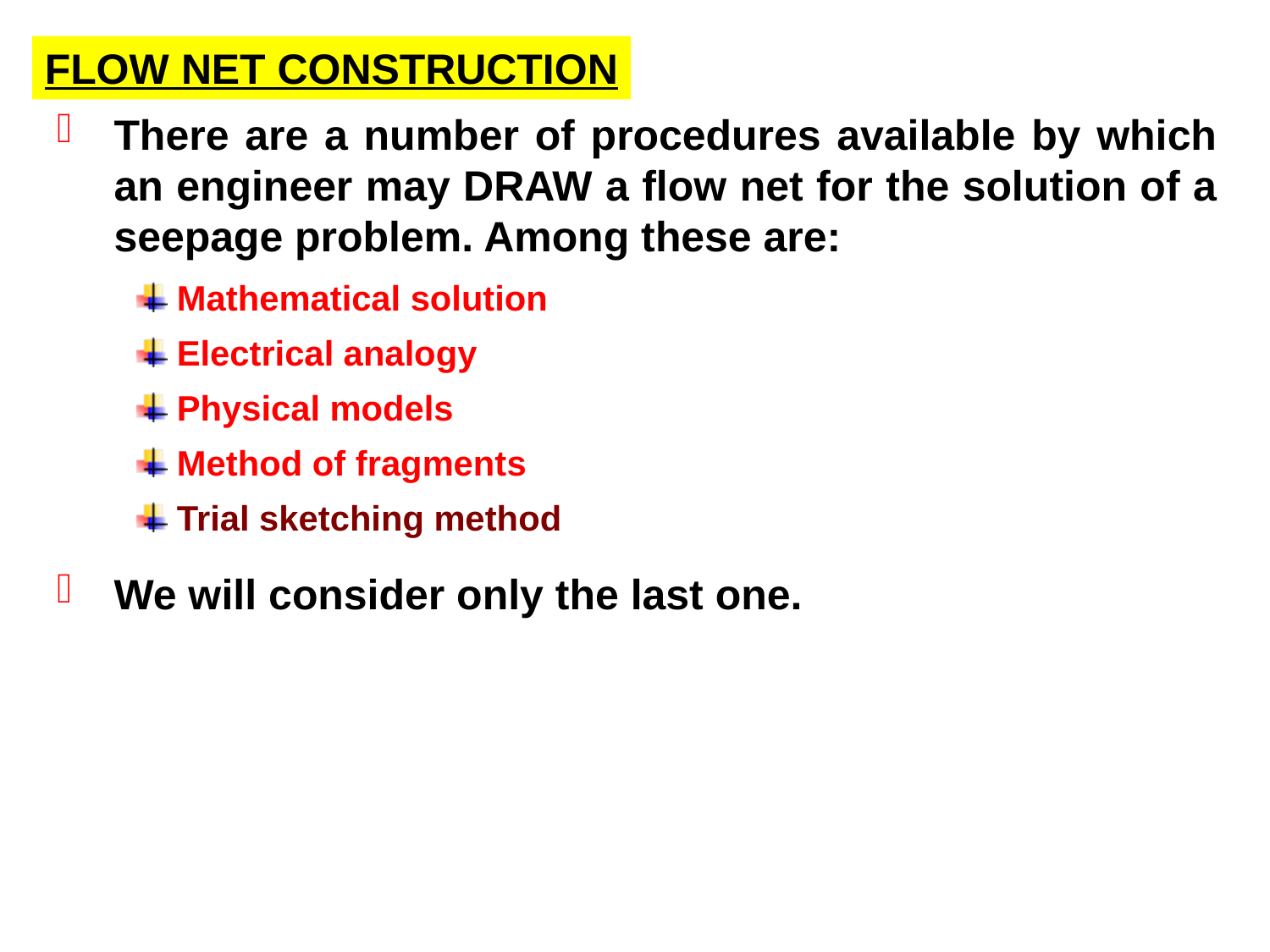

FLOW NET CONSTRUCTION
There are a number of procedures available by which an engineer may DRAW a flow net for the solution of a seepage problem. Among these are:
 Mathematical solution
 Electrical analogy
 Physical models
 Method of fragments
 Trial sketching method
We will consider only the last one.